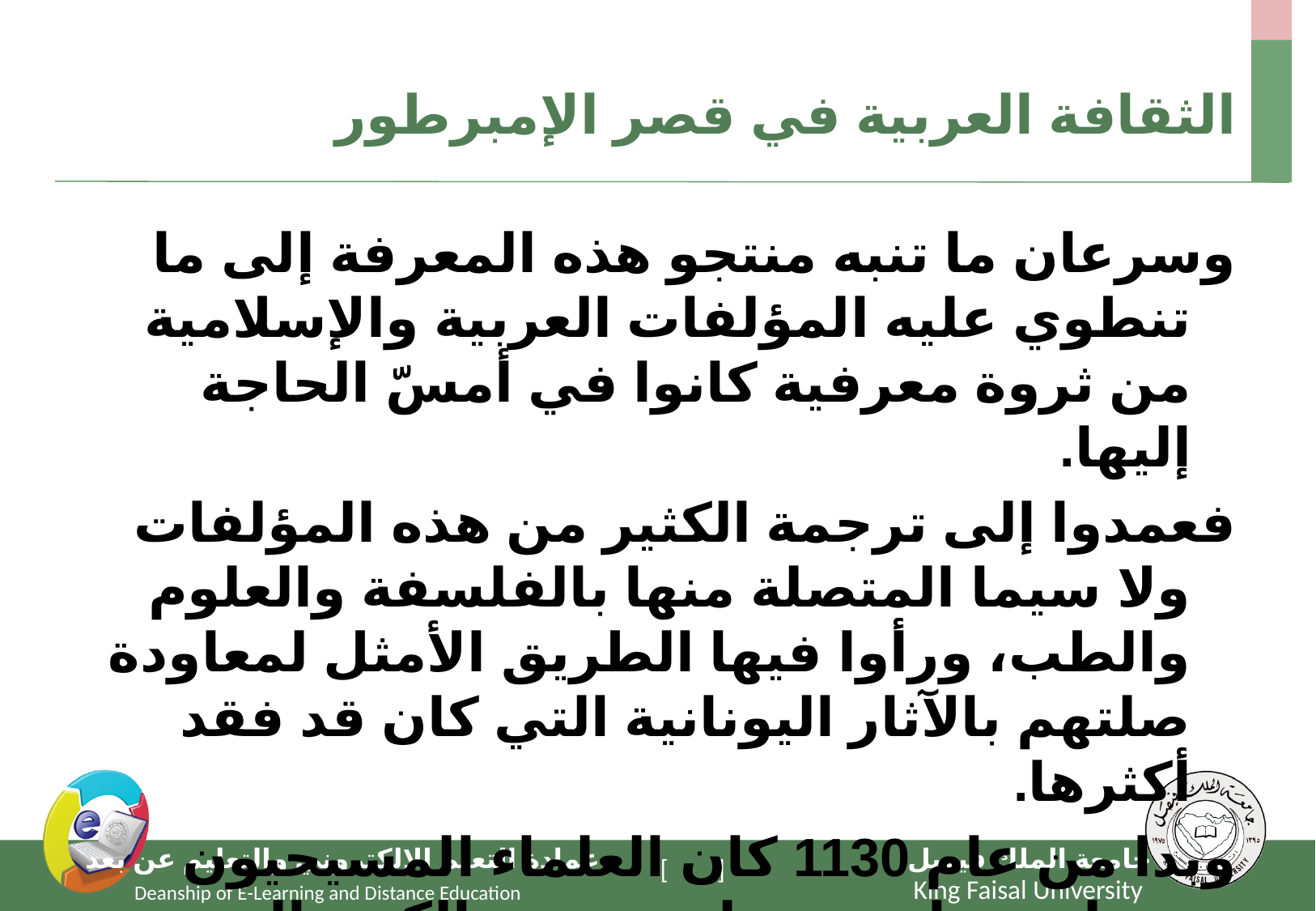

# الثقافة العربية في قصر الإمبرطور
وسرعان ما تنبه منتجو هذه المعرفة إلى ما تنطوي عليه المؤلفات العربية والإسلامية من ثروة معرفية كانوا في أمسّ الحاجة إليها.
فعمدوا إلى ترجمة الكثير من هذه المؤلفات ولا سيما المتصلة منها بالفلسفة والعلوم والطب، ورأوا فيها الطريق الأمثل لمعاودة صلتهم بالآثار اليونانية التي كان قد فقد أكثرها.
وبدا من عام 1130 كان العلماء المسيحيون يعملون جاهدين على ترجمة الكتب العربية في الفلسفة والعلوم وكان لرئيس أساقفة طليطلة وغيره الفضل في إخراج ترجمات مبكرة لبعض العلمية العربية
وهكذا ظهر الكثير من هذه الترجمات وعلى رأسها ترجمة كتاب "الشفاء" لابن سينا في نهاية القرن الثاني عشر، وكتاب الجبر للخوارزمي في عام 1145م.